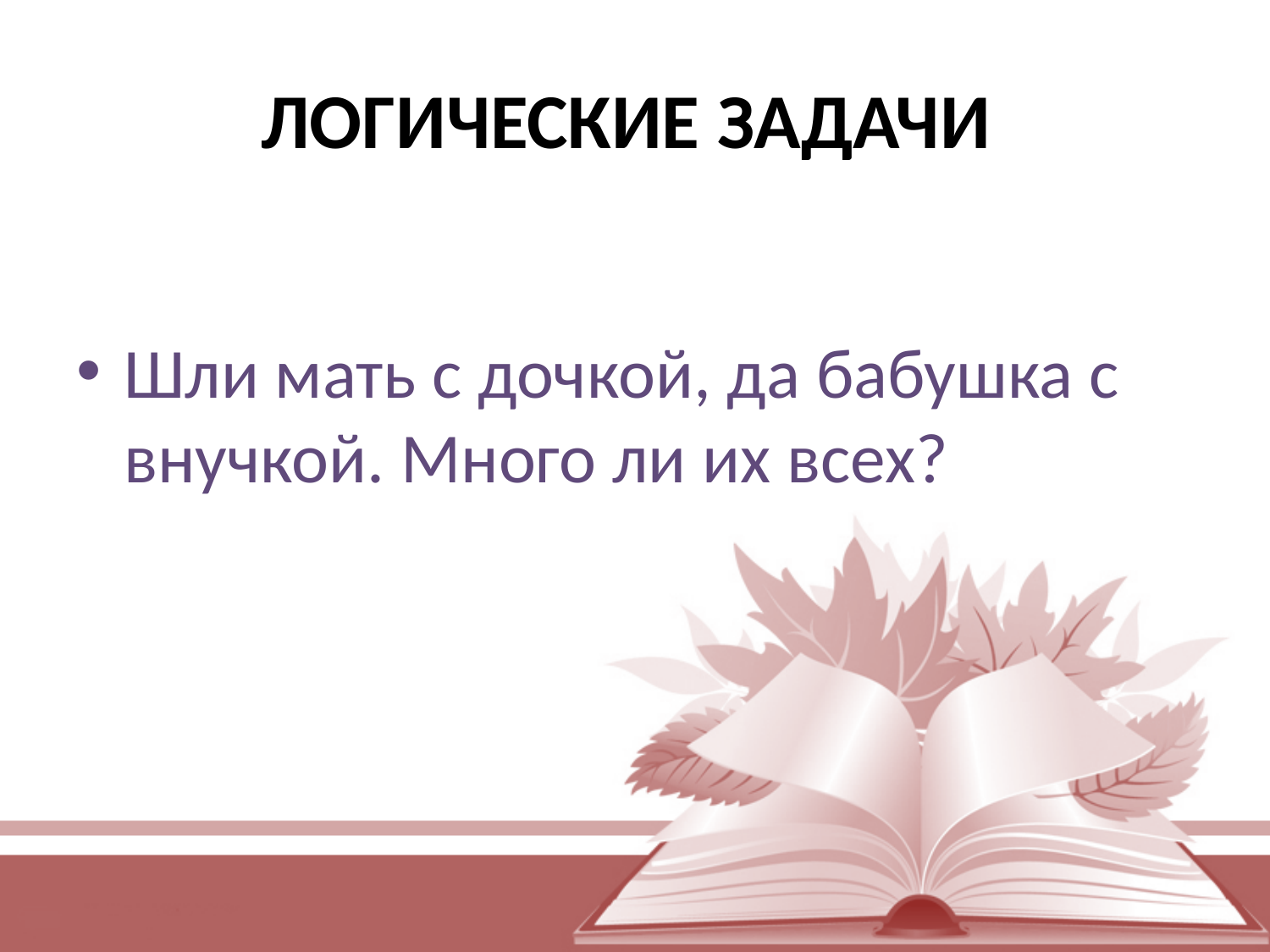

# ЛОГИЧЕСКИЕ ЗАДАЧИ

Шли мать с дочкой, да бабушка с внучкой. Много ли их всех?